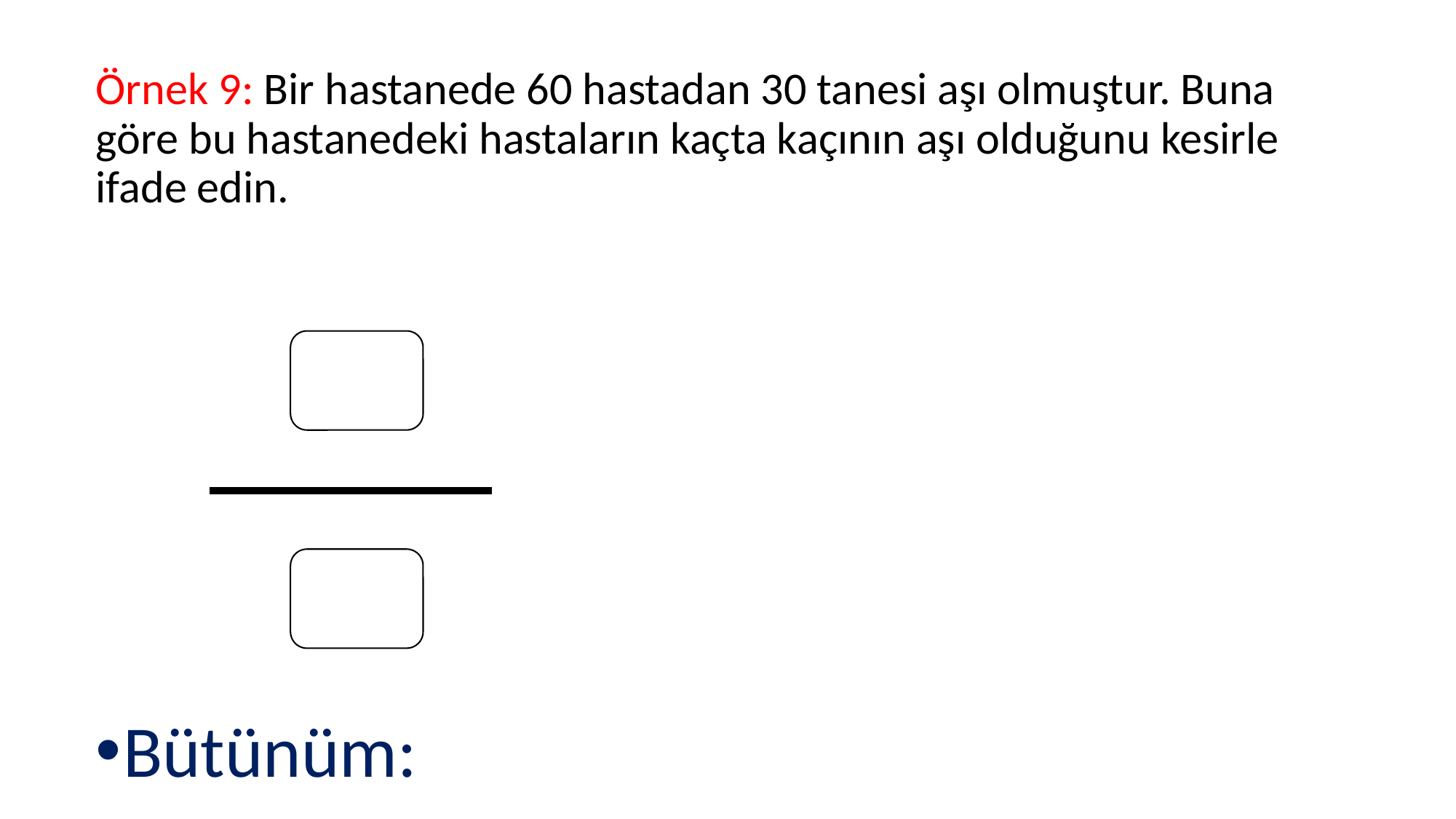

# Örnek 9: Bir hastanede 60 hastadan 30 tanesi aşı olmuştur. Buna göre bu hastanedeki hastaların kaçta kaçının aşı olduğunu kesirle ifade edin.

Bütünüm: